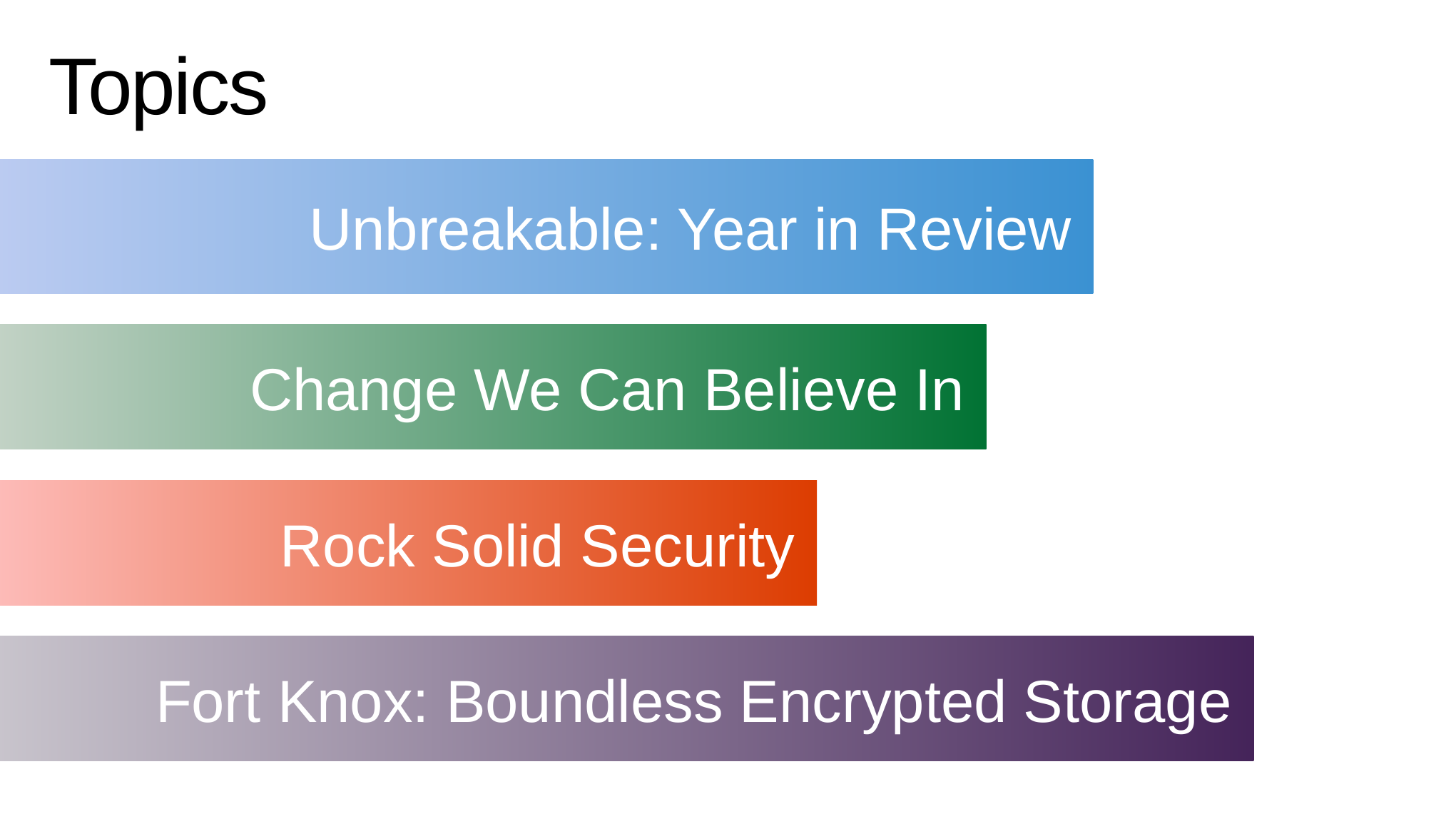

# Topics
Unbreakable: Year in Review
Change We Can Believe In
Rock Solid Security
Fort Knox: Boundless Encrypted Storage